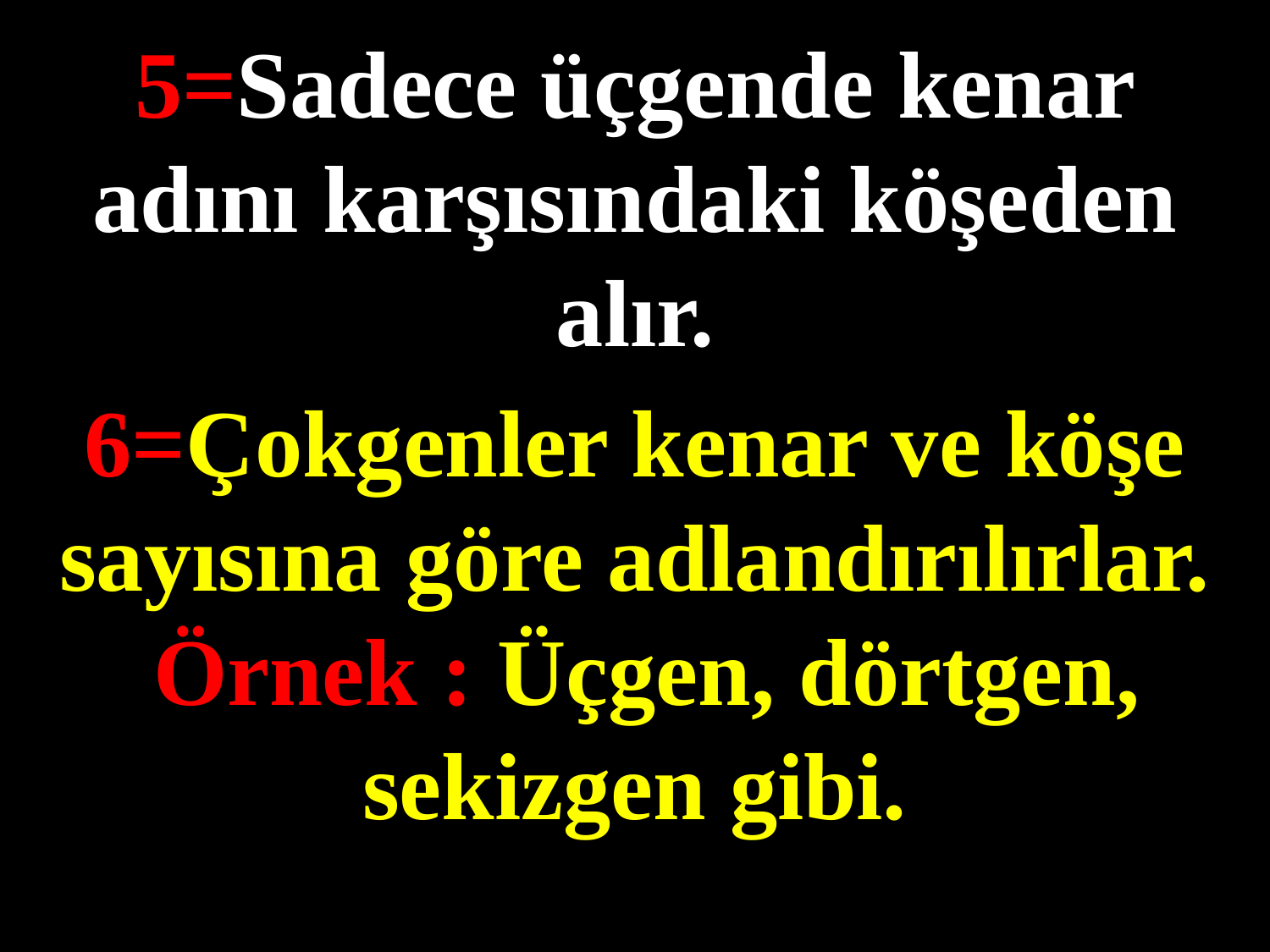

5=Sadece üçgende kenar adını karşısındaki köşeden alır.
#
6=Çokgenler kenar ve köşe sayısına göre adlandırılırlar.
  Örnek : Üçgen, dörtgen,  sekizgen gibi.